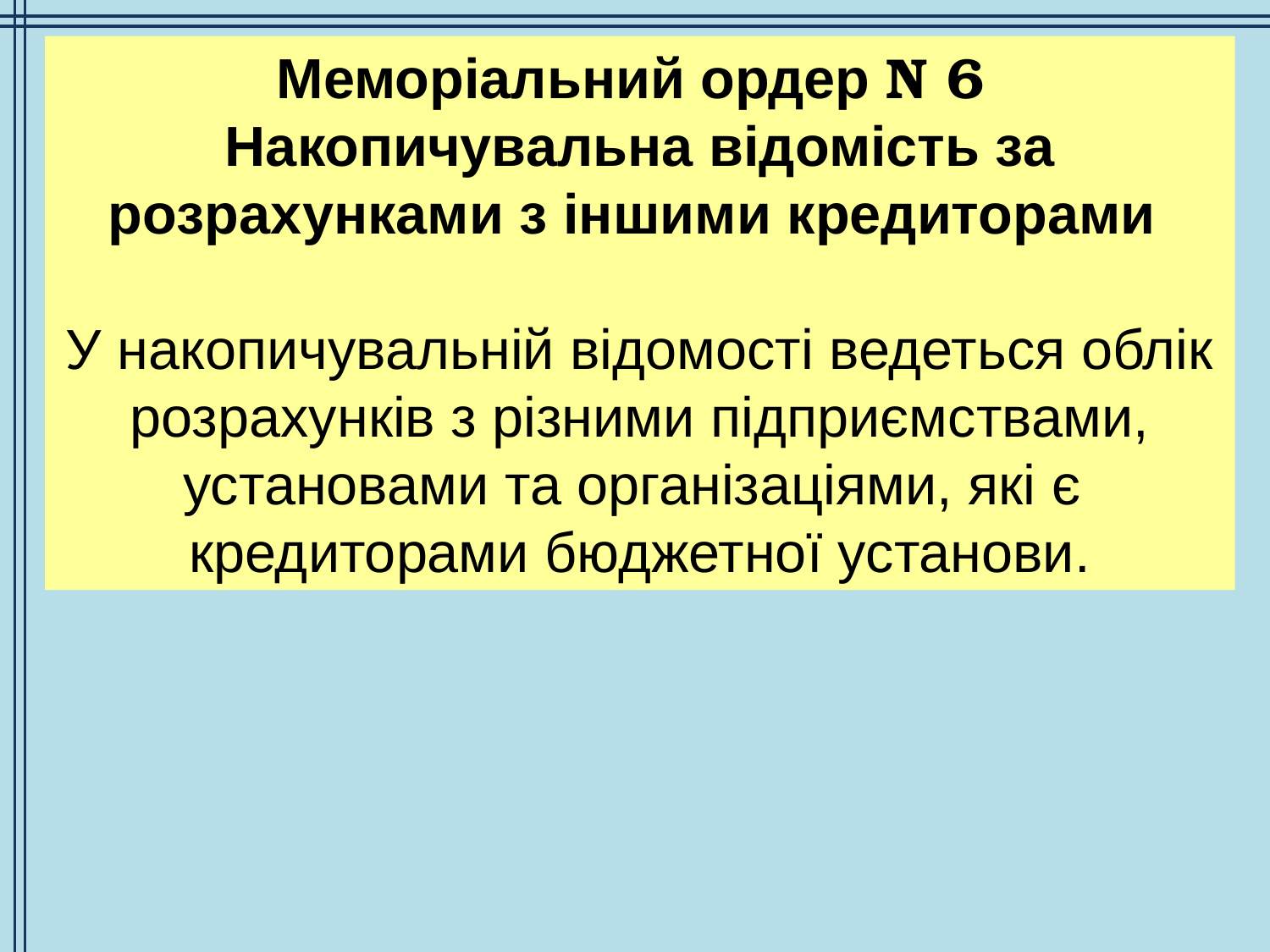

Меморіальний ордер N 6
Накопичувальна відомість за розрахунками з іншими кредиторами
У накопичувальній відомості ведеться облік розрахунків з різними підприємствами, установами та організаціями, які є
кредиторами бюджетної установи.